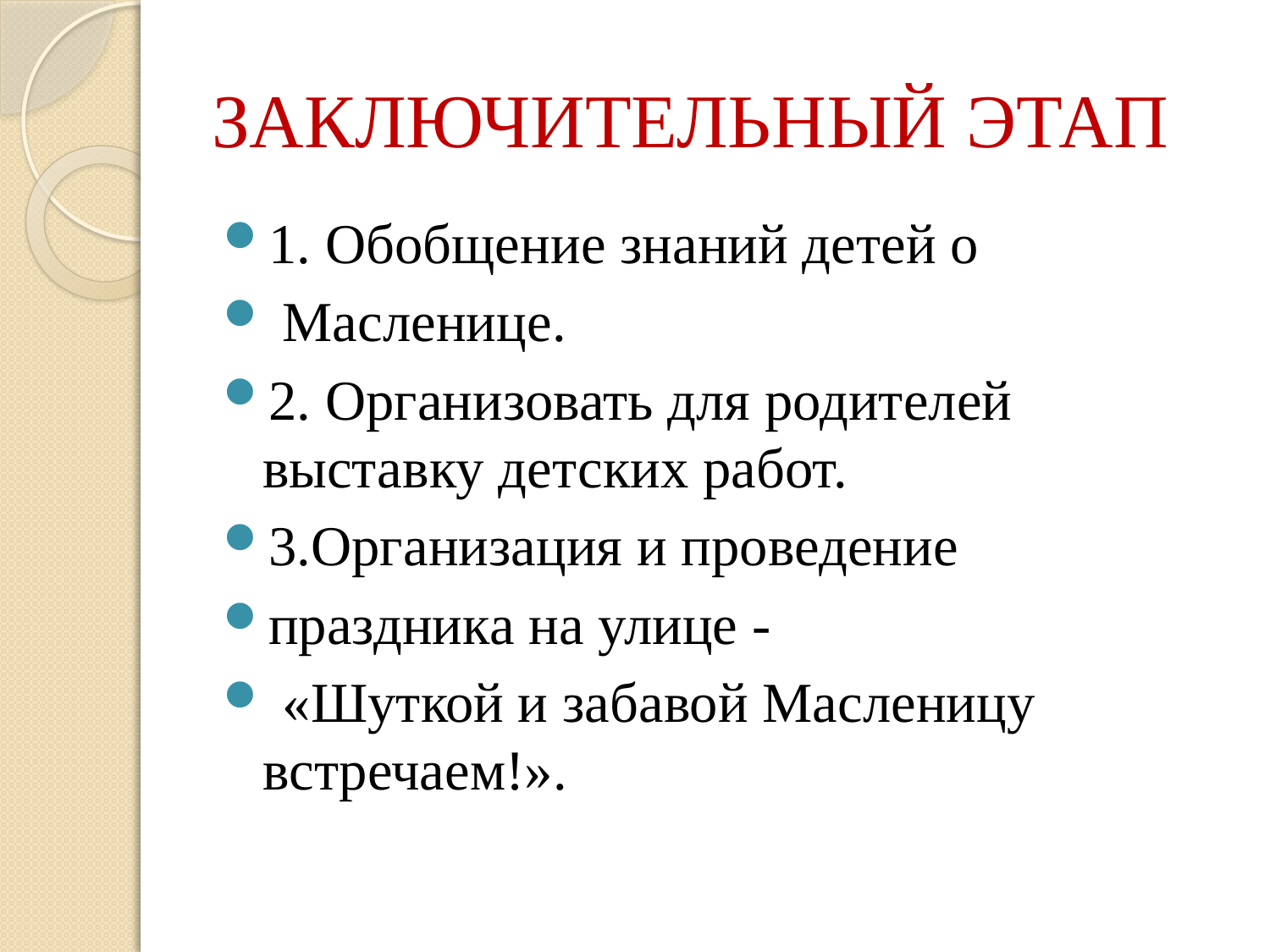

# ЗАКЛЮЧИТЕЛЬНЫЙ ЭТАП
1. Обобщение знаний детей о
 Масленице.
2. Организовать для родителей           выставку детских работ.
3.Организация и проведение
праздника на улице -
 «Шуткой и забавой Масленицу встречаем!».